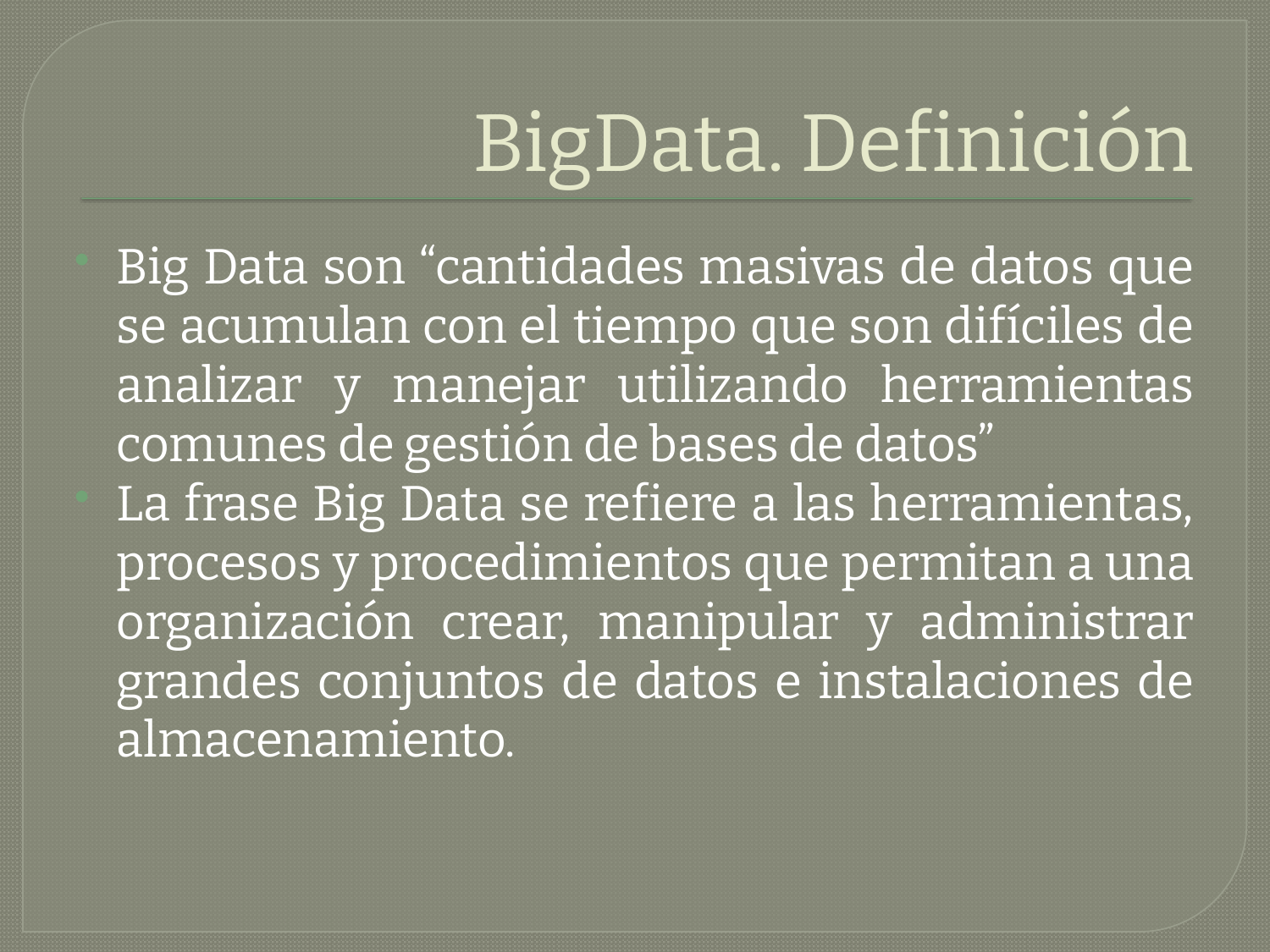

# BigData. Definición
Big Data son “cantidades masivas de datos que se acumulan con el tiempo que son difíciles de analizar y manejar utilizando herramientas comunes de gestión de bases de datos”
La frase Big Data se refiere a las herramientas, procesos y procedimientos que permitan a una organización crear, manipular y administrar grandes conjuntos de datos e instalaciones de almacenamiento.